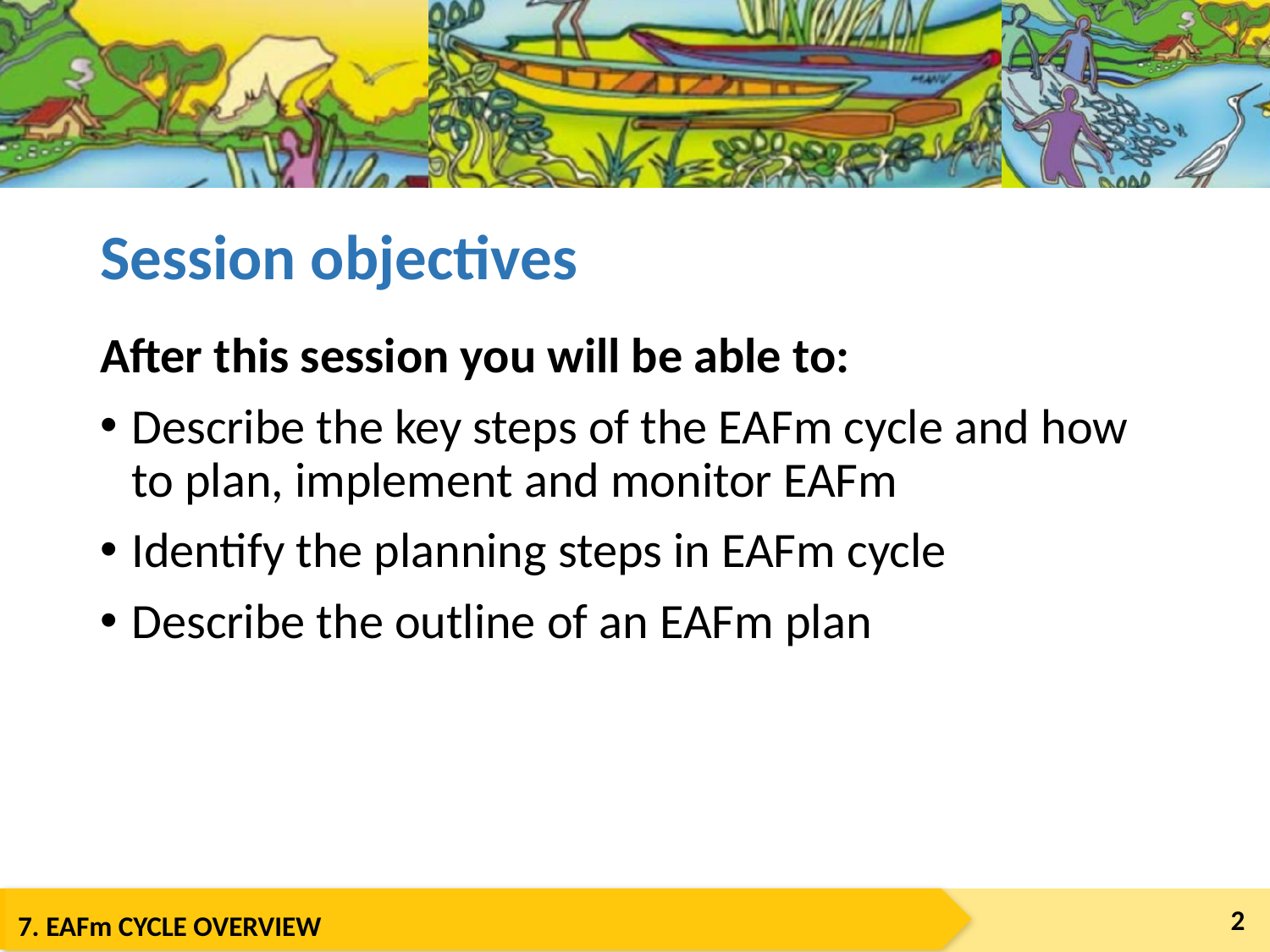

# Session objectives

After this session you will be able to:
Describe the key steps of the EAFm cycle and how to plan, implement and monitor EAFm
Identify the planning steps in EAFm cycle
Describe the outline of an EAFm plan
2